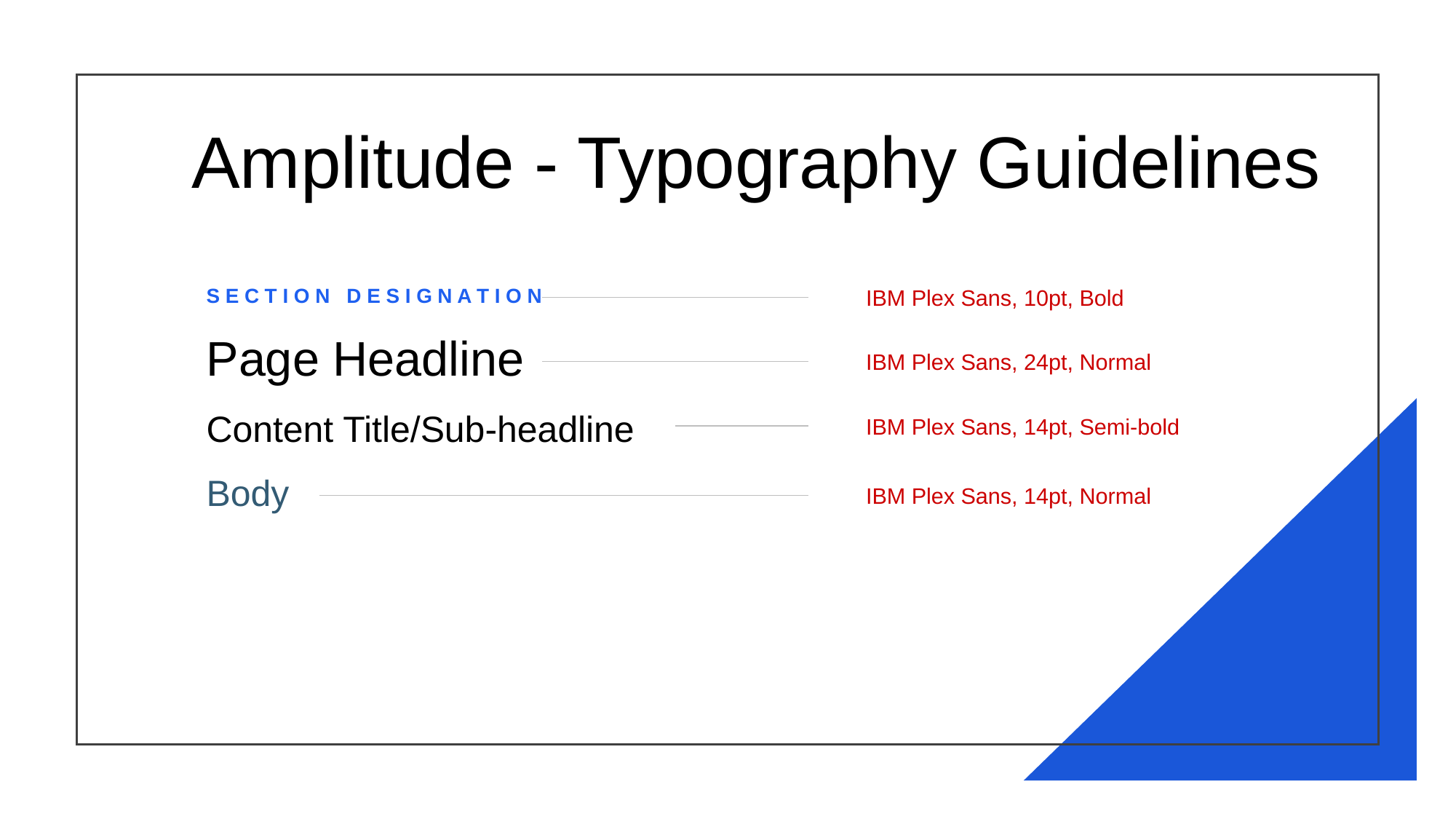

# Amplitude - Typography Guidelines
S E C T I O N   D E S I G N A T I O N
Page Headline
Content Title/Sub-headline
Body

IBM Plex Sans, 10pt, Bold
IBM Plex Sans, 24pt, Normal

IBM Plex Sans, 14pt, Semi-bold
IBM Plex Sans, 14pt, Normal